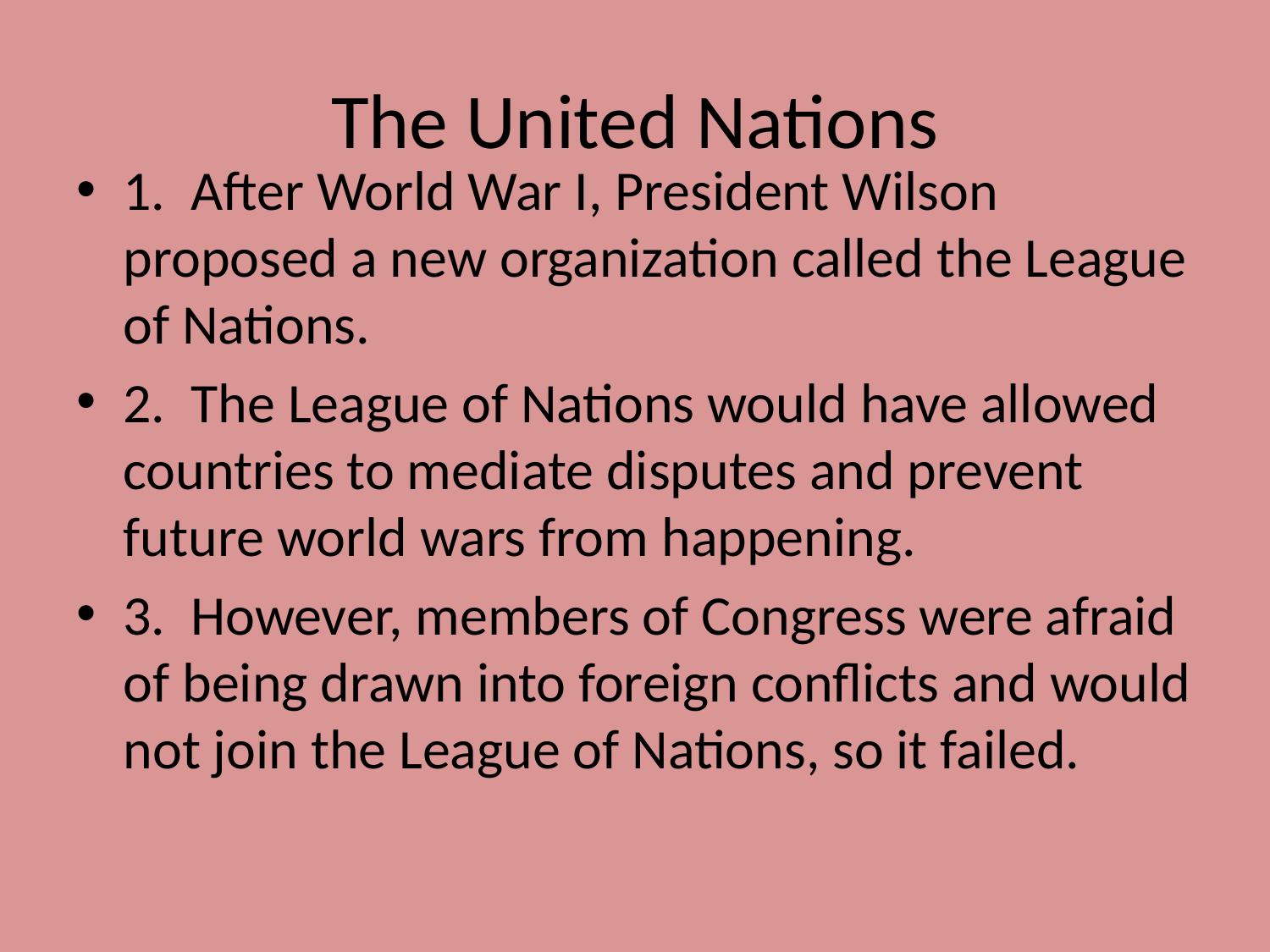

# The United Nations
1.  After World War I, President Wilson proposed a new organization called the League of Nations.
2.  The League of Nations would have allowed countries to mediate disputes and prevent future world wars from happening.
3.  However, members of Congress were afraid of being drawn into foreign conflicts and would not join the League of Nations, so it failed.